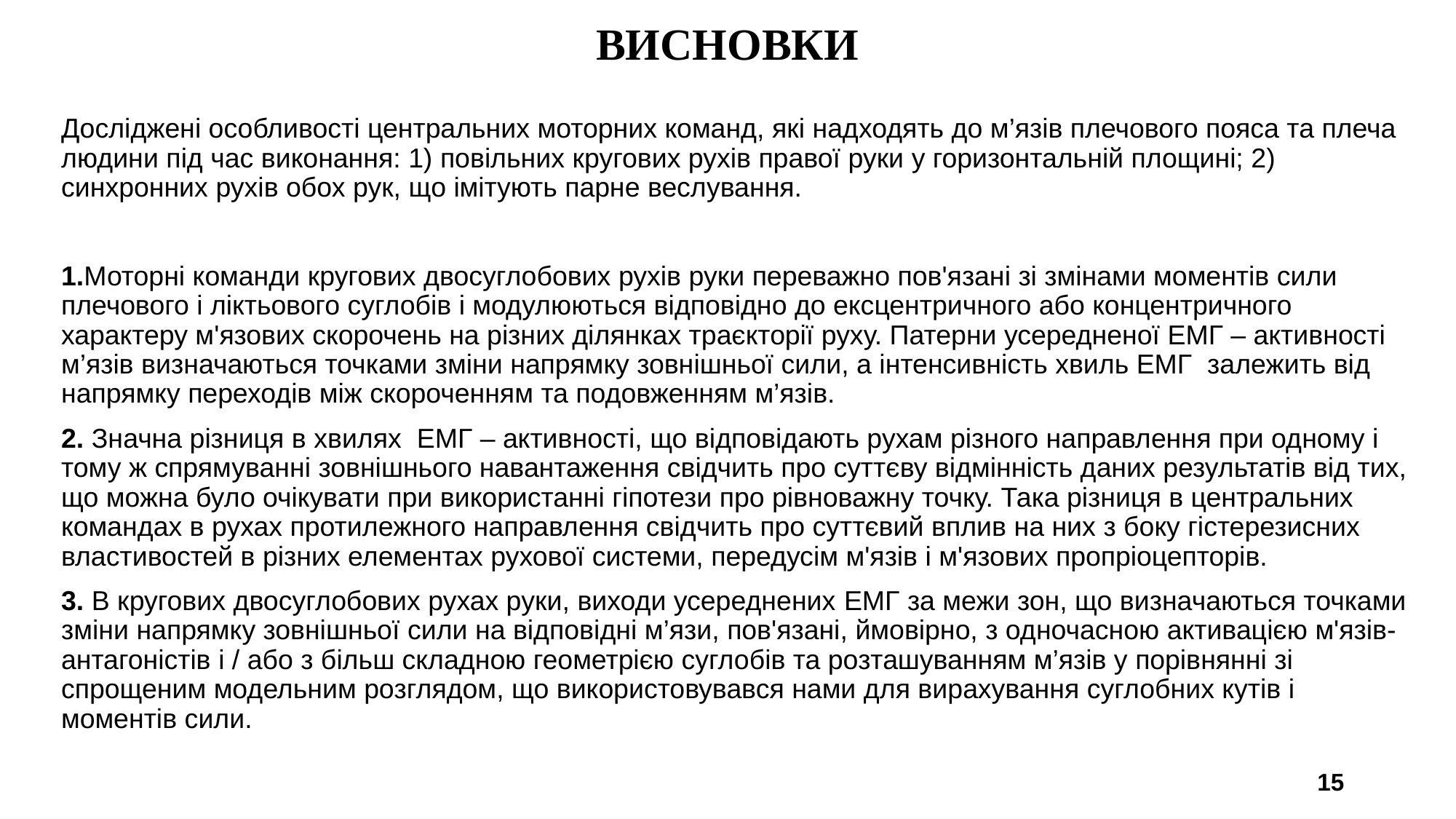

# ВИСНОВКИ

Досліджені особливості центральних моторних команд, які надходять до м’язів плечового пояса та плеча людини під час виконання: 1) повільних кругових рухів правої руки у горизонтальній площині; 2) синхронних рухів обох рук, що імітують парне веслування.

1.Моторні команди кругових двосуглобових рухів руки переважно пов'язані зі змінами моментів сили плечового і ліктьового суглобів і модулюються відповідно до ексцентричного або концентричного характеру м'язових скорочень на різних ділянках траєкторії руху. Патерни усередненої ЕМГ – активності м’язів визначаються точками зміни напрямку зовнішньої сили, а інтенсивність хвиль ЕМГ  залежить від напрямку переходів між скороченням та подовженням м’язів.
2. Значна різниця в хвилях  ЕМГ – активності, що відповідають рухам різного направлення при одному і тому ж спрямуванні зовнішнього навантаження свідчить про суттєву відмінність даних результатів від тих, що можна було очікувати при використанні гіпотези про рівноважну точку. Така різниця в центральних командах в рухах протилежного направлення свідчить про суттєвий вплив на них з боку гістерезисних властивостей в різних елементах рухової системи, передусім м'язів і м'язових пропріоцепторів.
3. В кругових двосуглобових рухах руки, виходи усереднених EMГ за межи зон, що визначаються точками зміни напрямку зовнішньої сили на відповідні м’язи, пов'язані, ймовірно, з одночасною активацією м'язів-антагоністів і / або з більш складною геометрією суглобів та розташуванням м’язів у порівнянні зі спрощеним модельним розглядом, що використовувався нами для вирахування суглобних кутів і моментів сили.
15